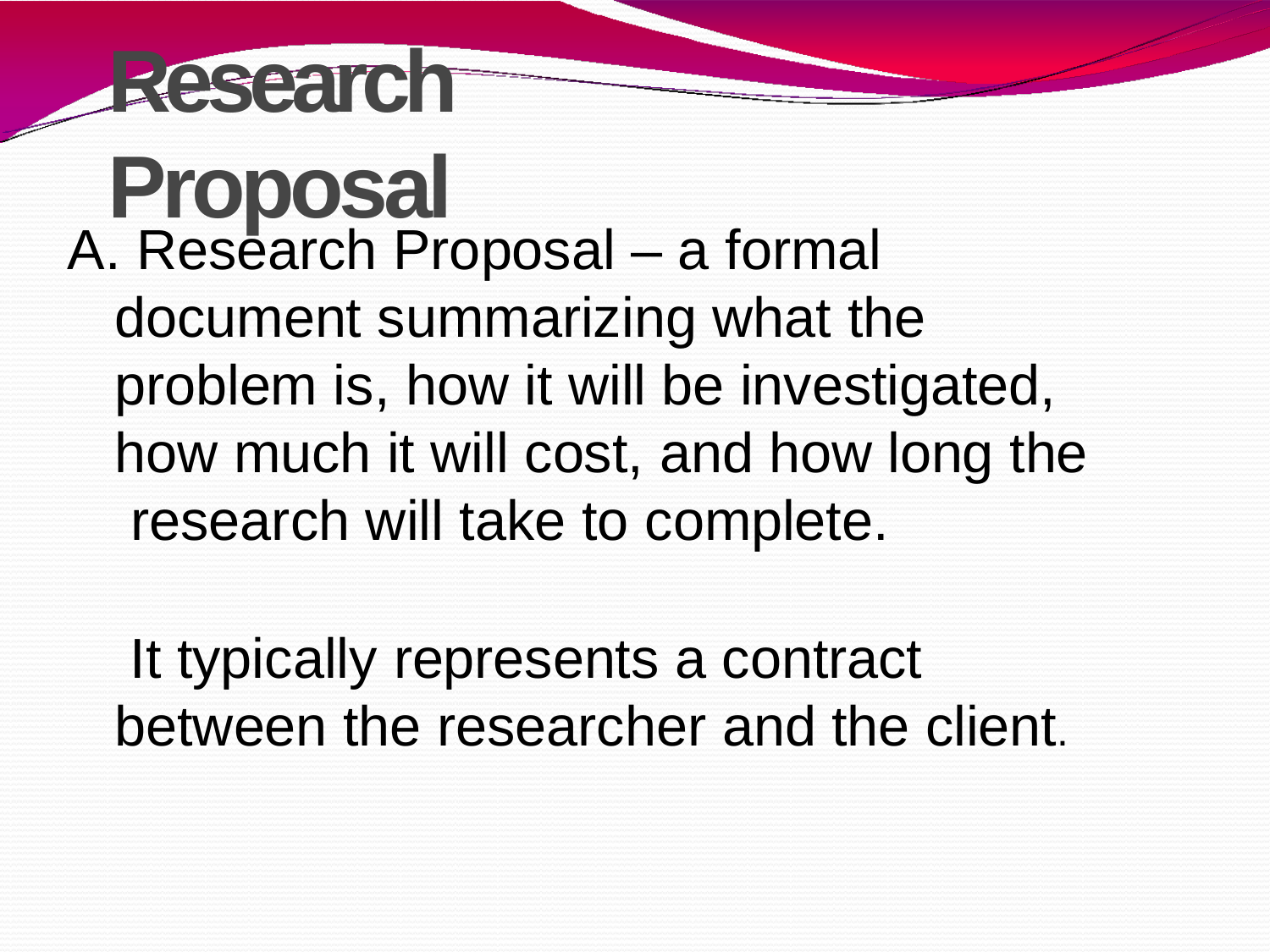

# Research Proposal
A. Research Proposal – a formal  document summarizing what the  problem is, how it will be investigated,  how much it will cost, and how long the  research will take to complete.

It typically represents a contract  between the researcher and the client.